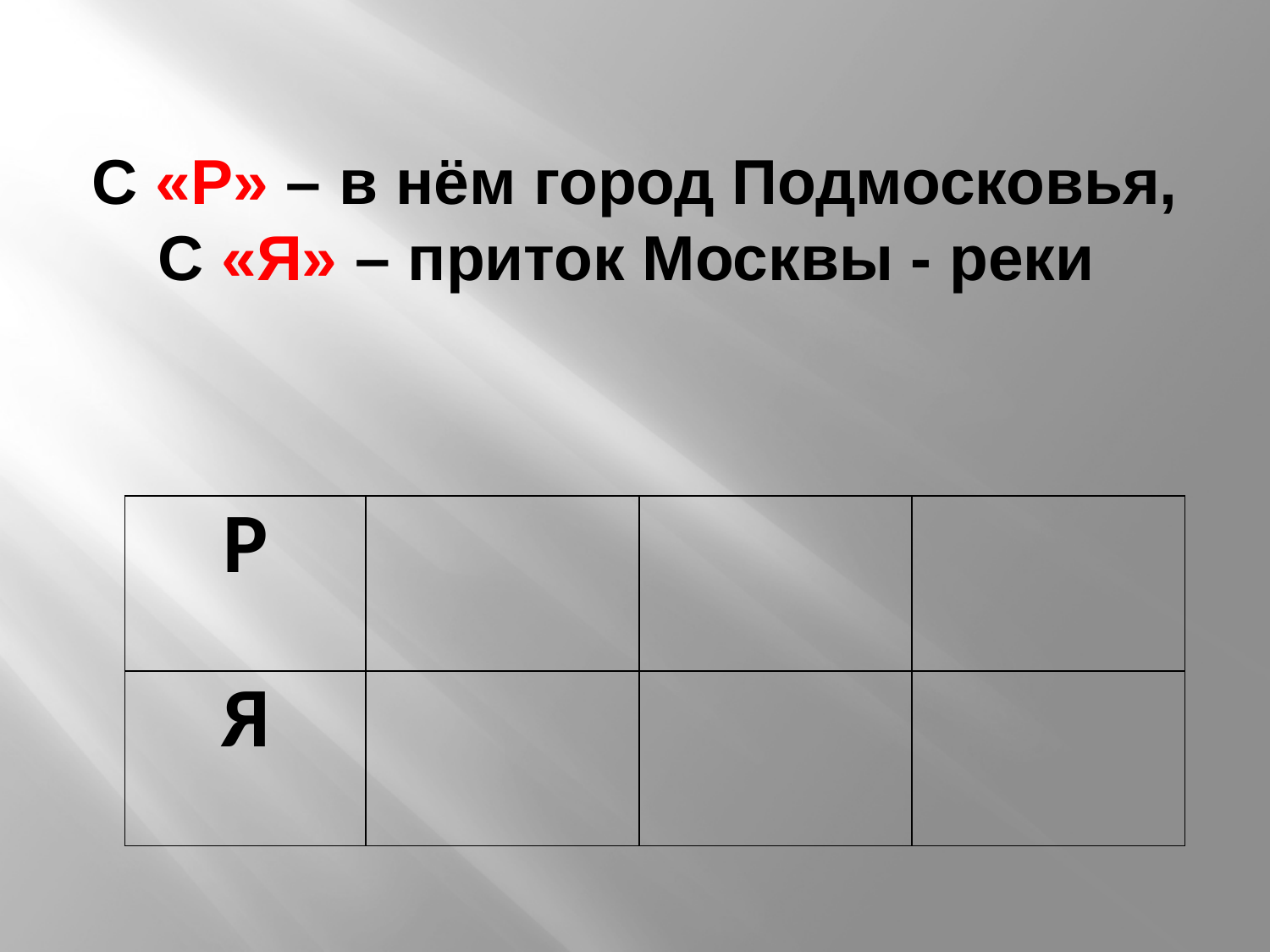

# С «Р» – в нём город Подмосковья, С «Я» – приток Москвы - реки
| Р |  |  |  |
| --- | --- | --- | --- |
| Я |  |  |  |